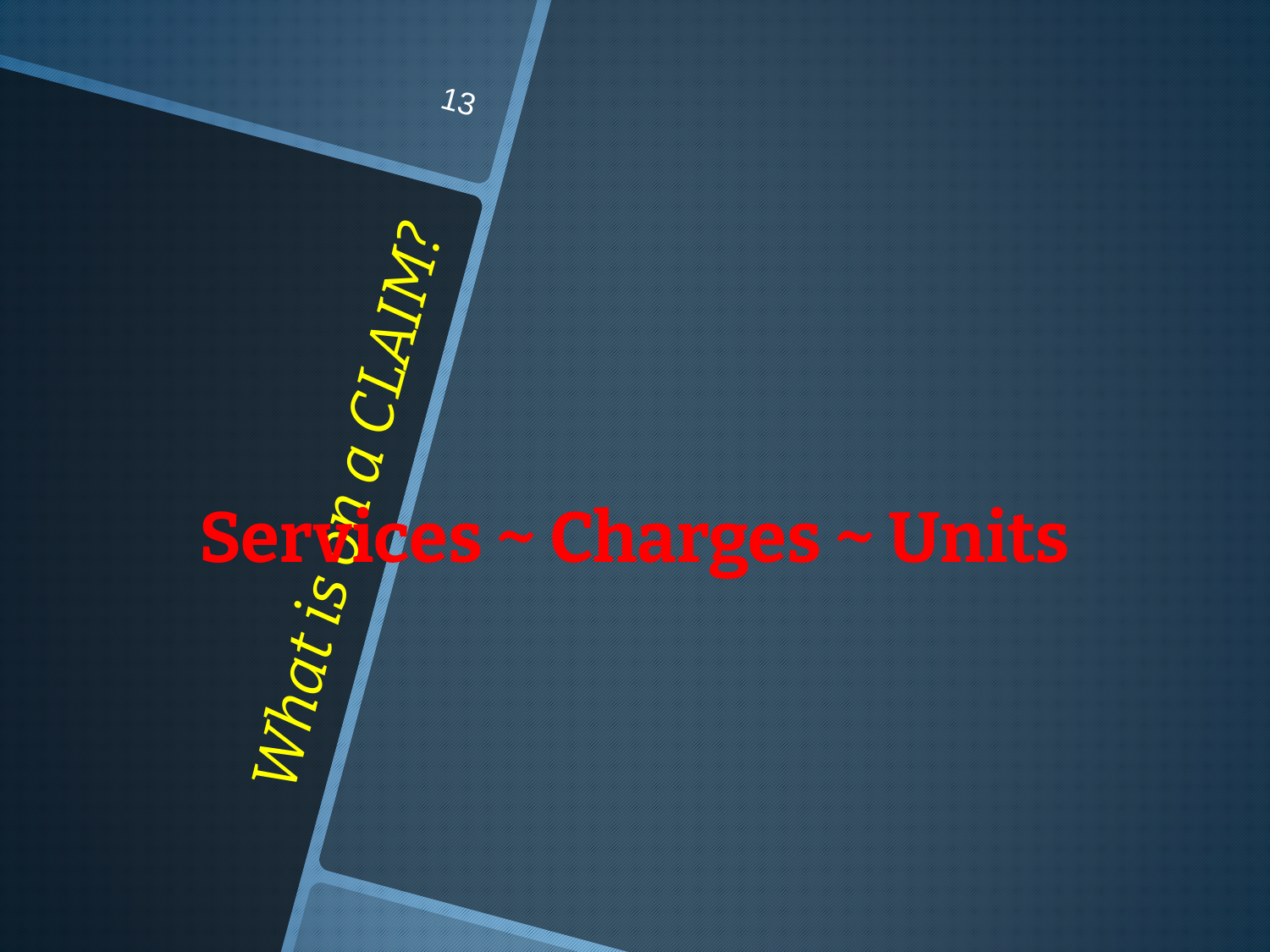

13
Services ~ Charges ~ Units
# What is on a CLAIM?